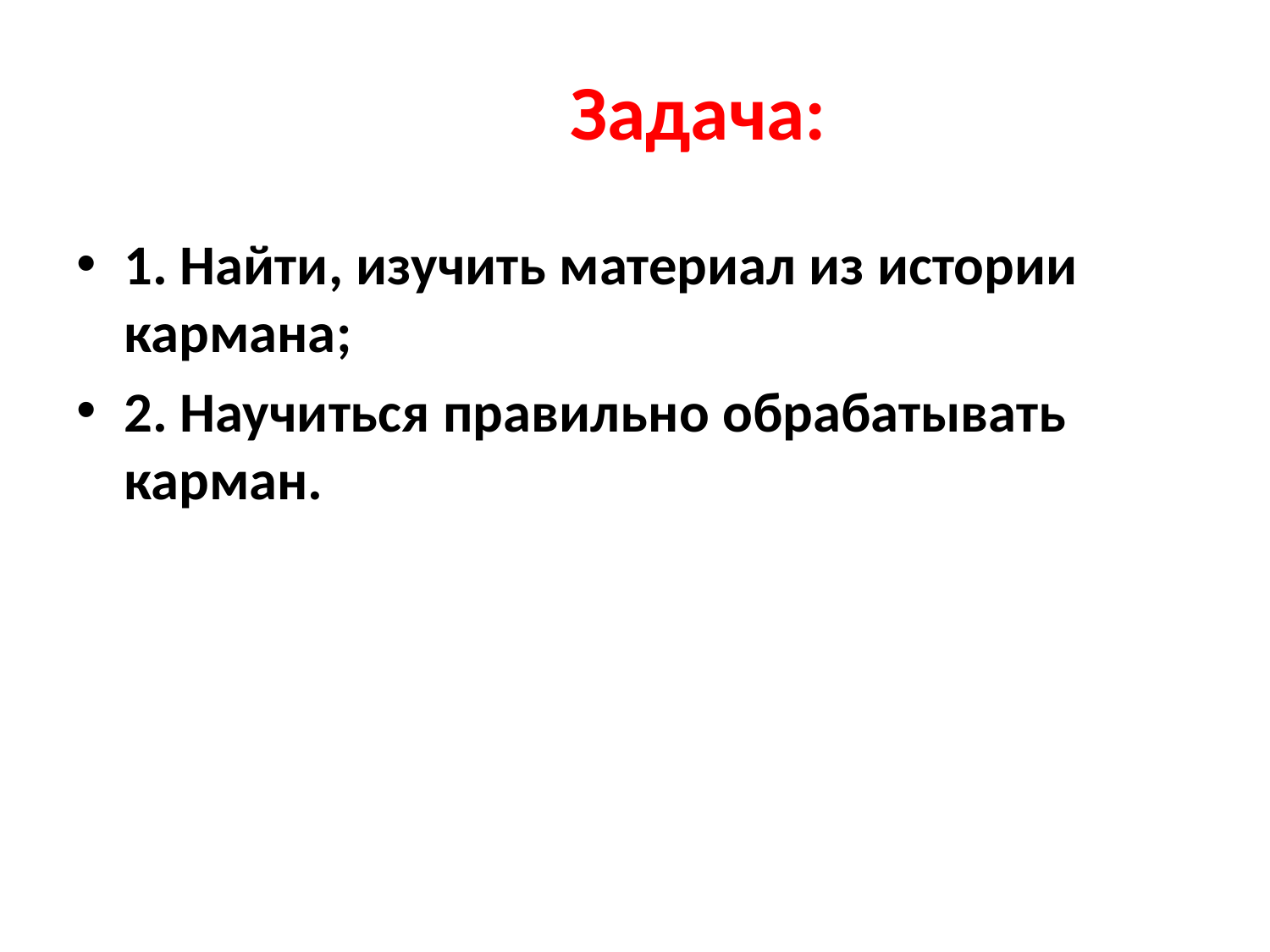

# Задача:
1. Найти, изучить материал из истории кармана;
2. Научиться правильно обрабатывать карман.